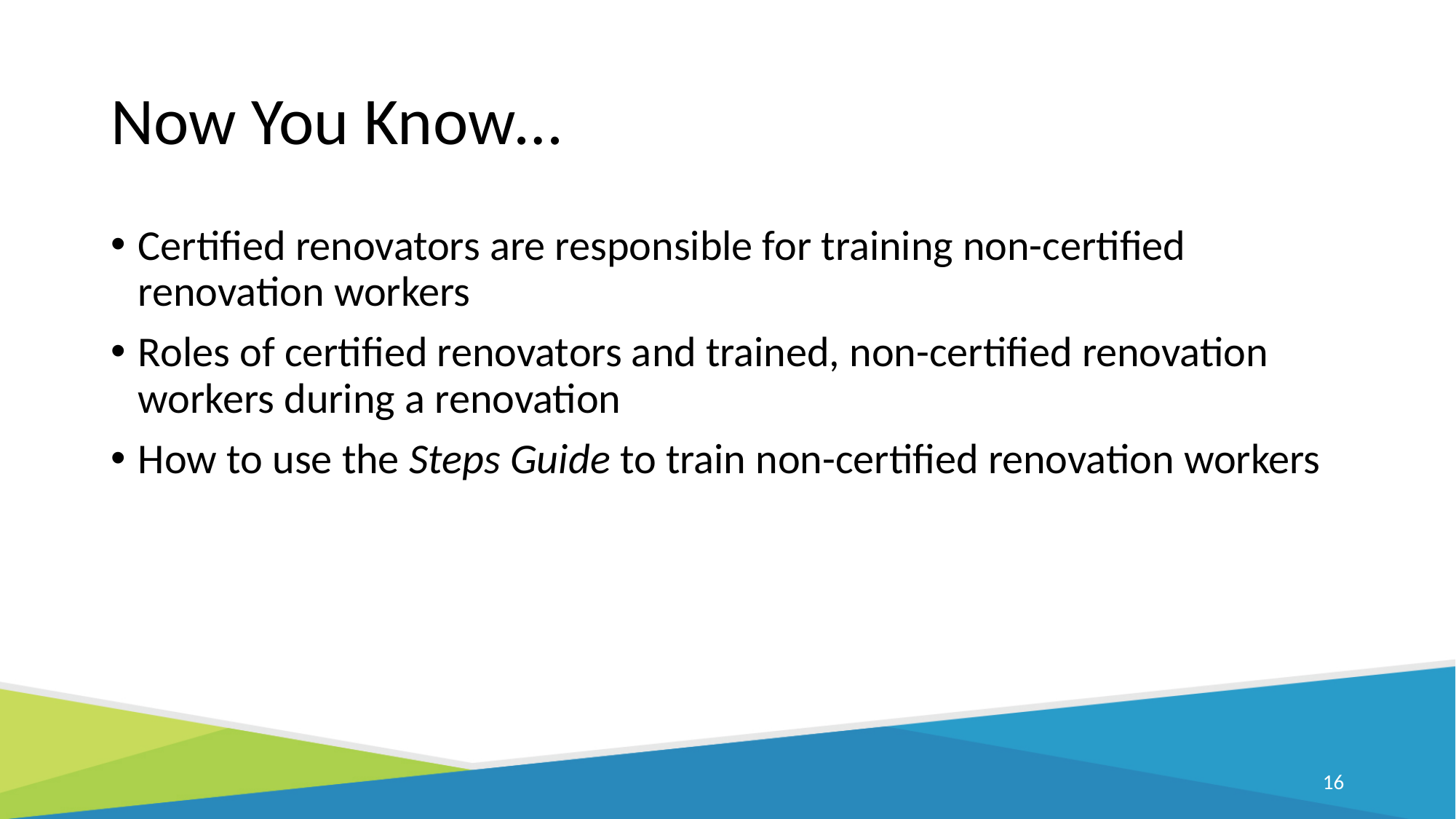

# Now You Know…
Certified renovators are responsible for training non-certified renovation workers
Roles of certified renovators and trained, non-certified renovation workers during a renovation
How to use the Steps Guide to train non-certified renovation workers
16